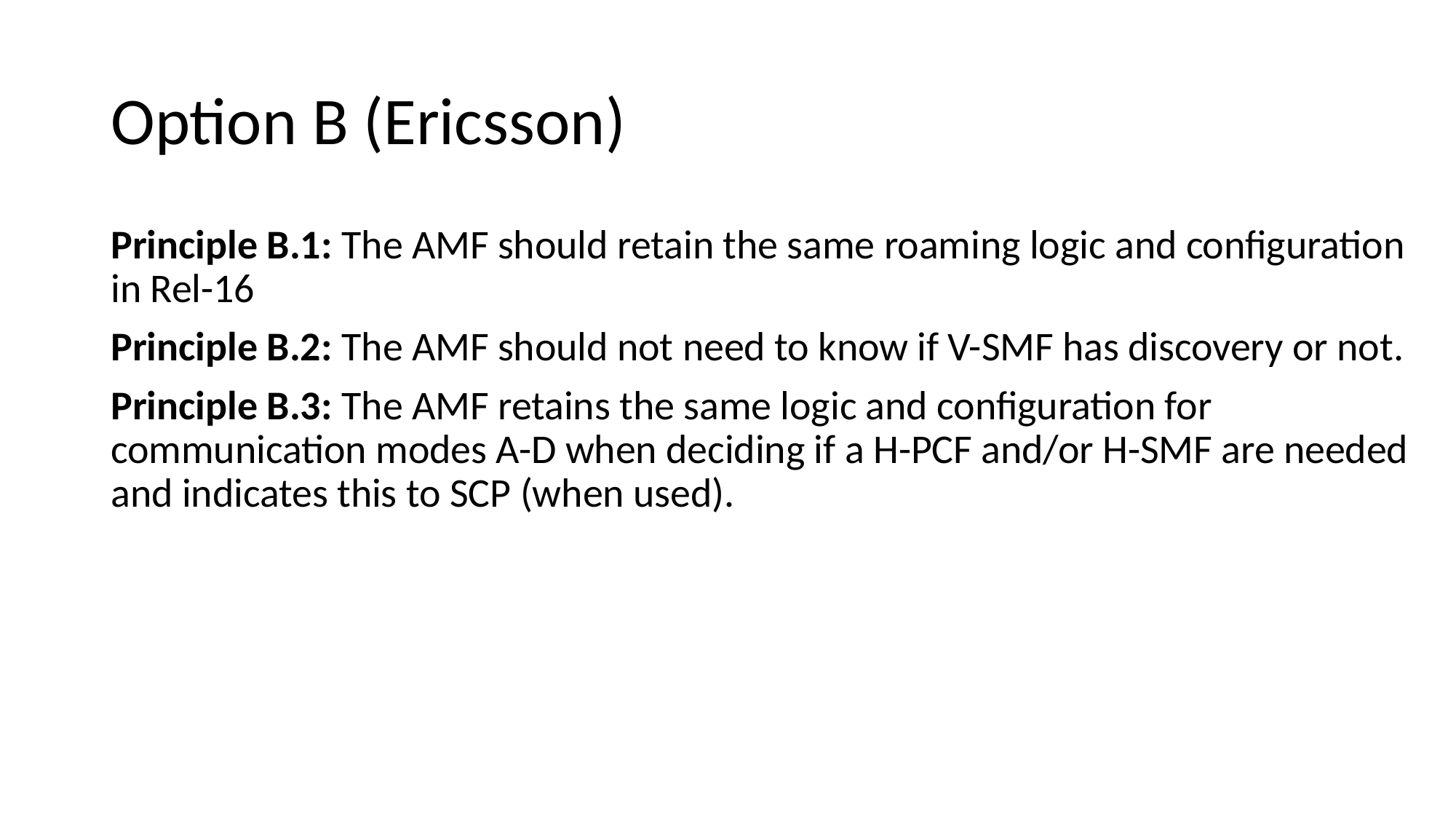

# Option B (Ericsson)
Principle B.1: The AMF should retain the same roaming logic and configuration in Rel-16
Principle B.2: The AMF should not need to know if V-SMF has discovery or not.
Principle B.3: The AMF retains the same logic and configuration for communication modes A-D when deciding if a H-PCF and/or H-SMF are needed and indicates this to SCP (when used).